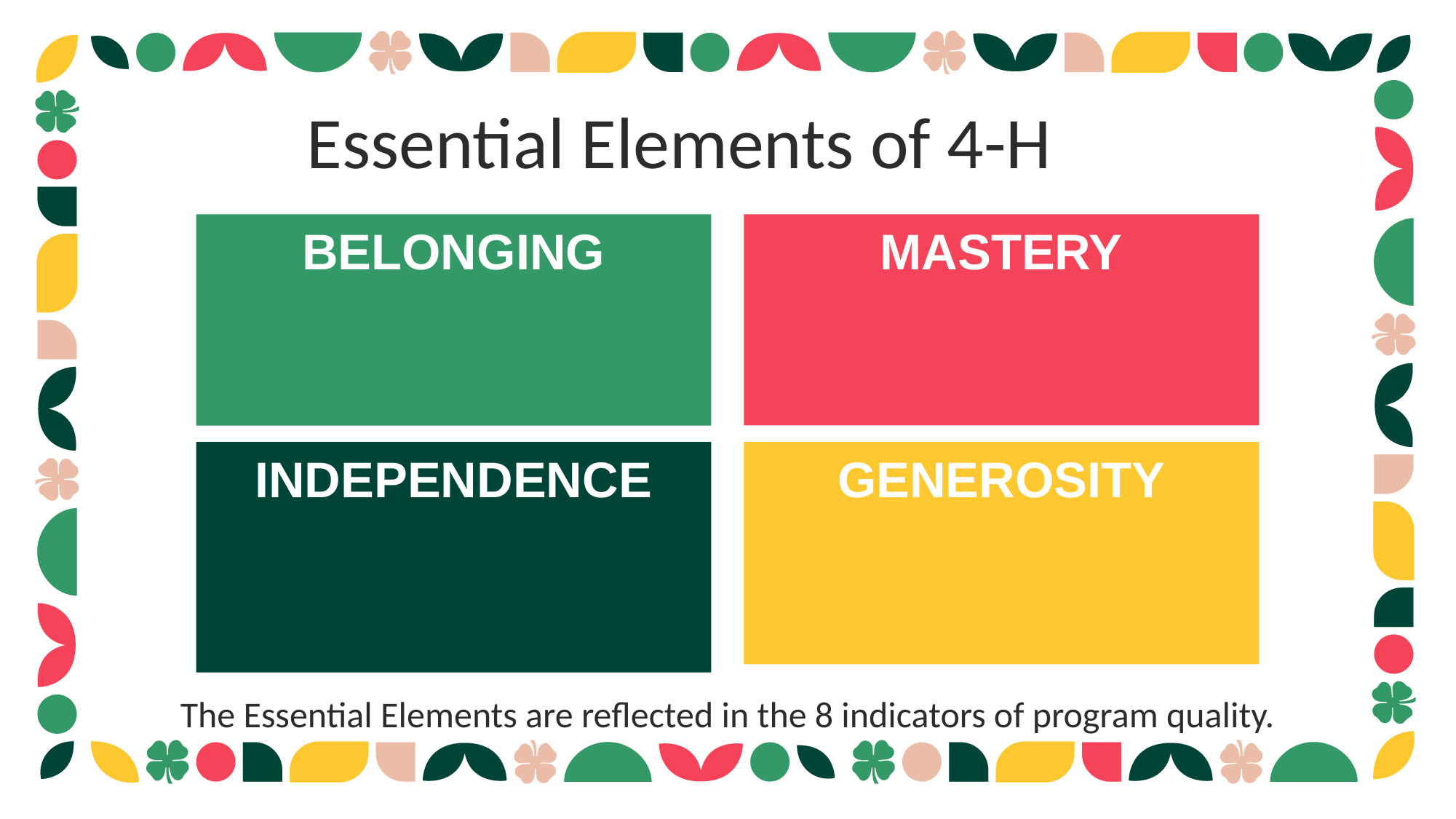

Essential Elements of 4-H
BELONGING
MASTERY
INDEPENDENCE
GENEROSITY
The Essential Elements are reflected in the 8 indicators of program quality.